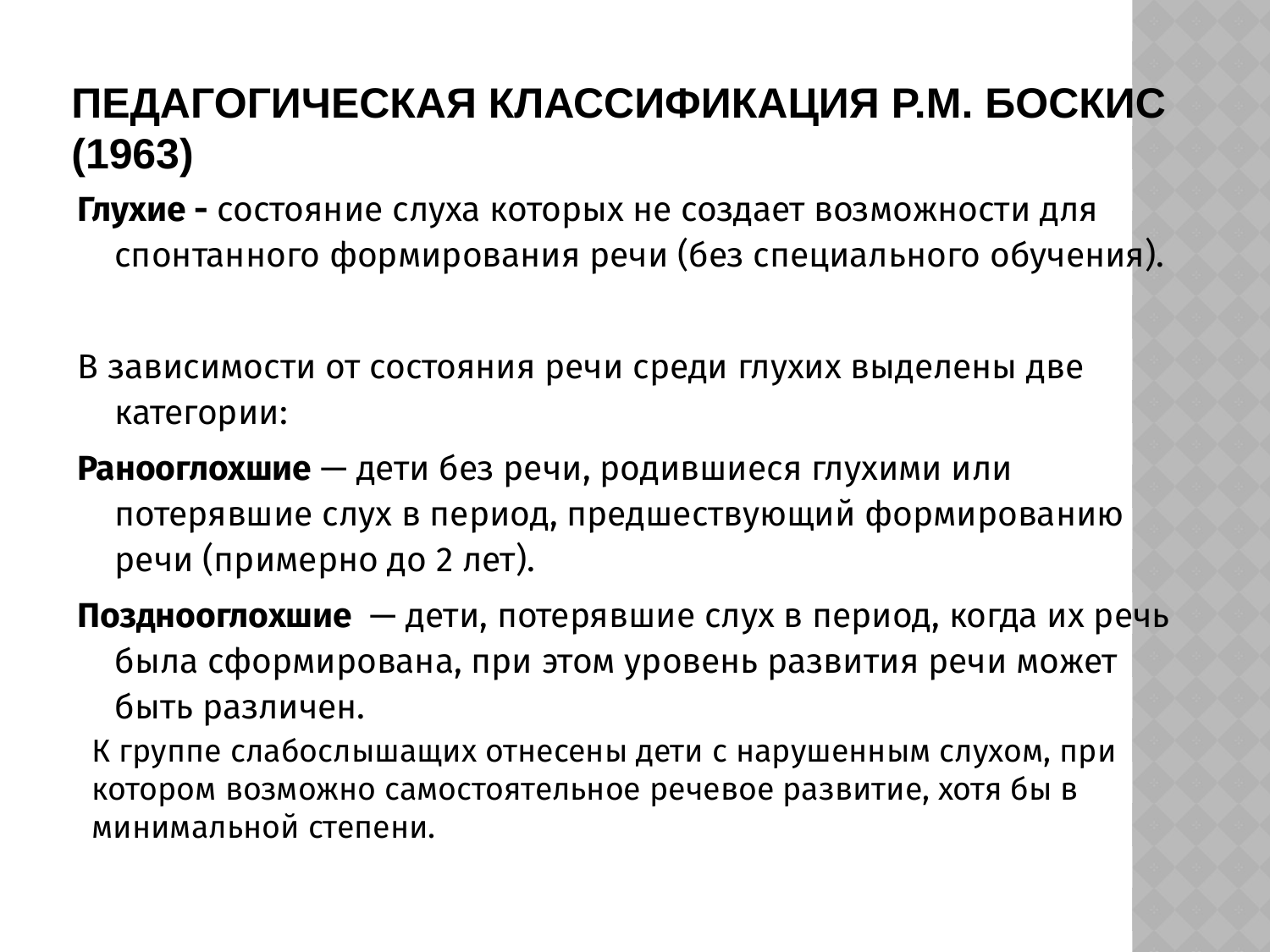

# Педагогическая классификация P.M. Боскис (1963)
Глухие - состояние слуха которых не создает возможности для спонтанного формирования речи (без специального обучения).

В зависимости от состояния речи среди глухих выделены две категории:
Ранооглохшие — дети без речи, родившиеся глухими или потерявшие слух в период, предшествующий формированию речи (примерно до 2 лет).
Позднооглохшие  — дети, потерявшие слух в период, когда их речь была сформирована, при этом уровень развития речи может быть различен.

К группе слабослышащих отнесены дети с нарушенным слухом, при котором возможно самостоятельное речевое развитие, хотя бы в минимальной степени.